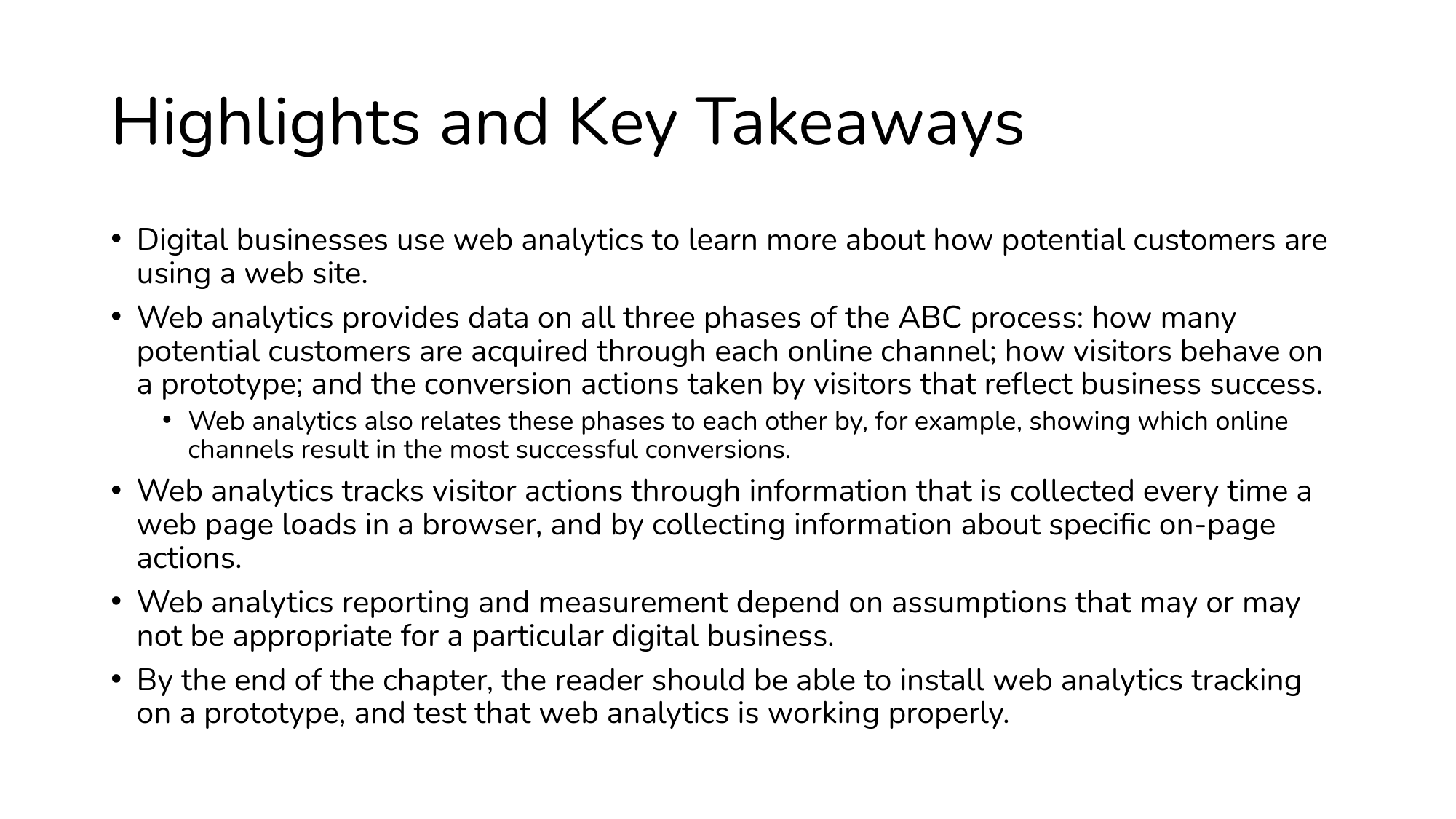

# Highlights and Key Takeaways
Digital businesses use web analytics to learn more about how potential customers are using a web site.
Web analytics provides data on all three phases of the ABC process: how many potential customers are acquired through each online channel; how visitors behave on a prototype; and the conversion actions taken by visitors that reflect business success.
Web analytics also relates these phases to each other by, for example, showing which online channels result in the most successful conversions.
Web analytics tracks visitor actions through information that is collected every time a web page loads in a browser, and by collecting information about specific on-page actions.
Web analytics reporting and measurement depend on assumptions that may or may not be appropriate for a particular digital business.
By the end of the chapter, the reader should be able to install web analytics tracking on a prototype, and test that web analytics is working properly.